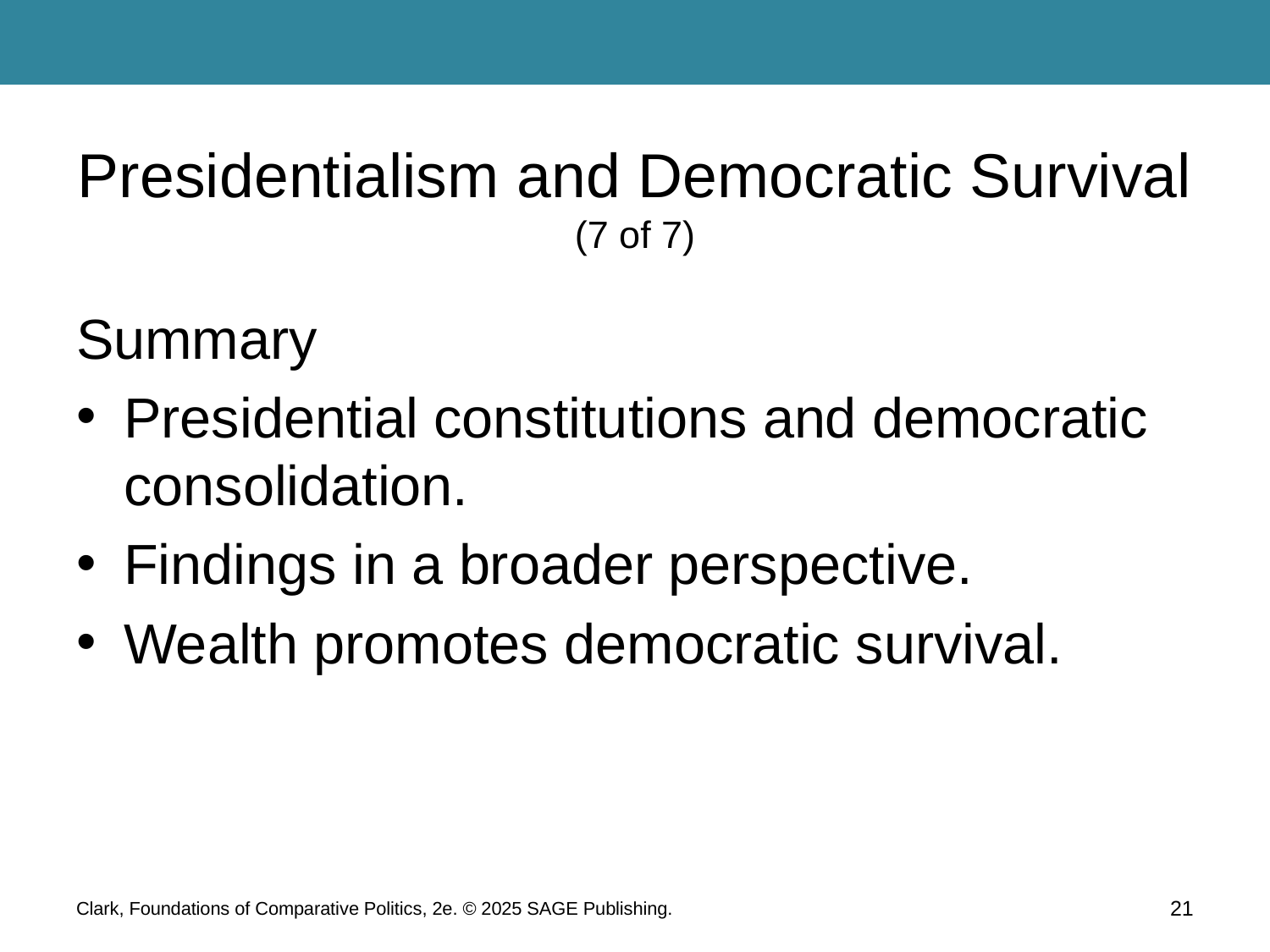

# Presidentialism and Democratic Survival (7 of 7)
Summary
Presidential constitutions and democratic consolidation.
Findings in a broader perspective.
Wealth promotes democratic survival.

Clark, Foundations of Comparative Politics, 2e. © 2025 SAGE Publishing.
21